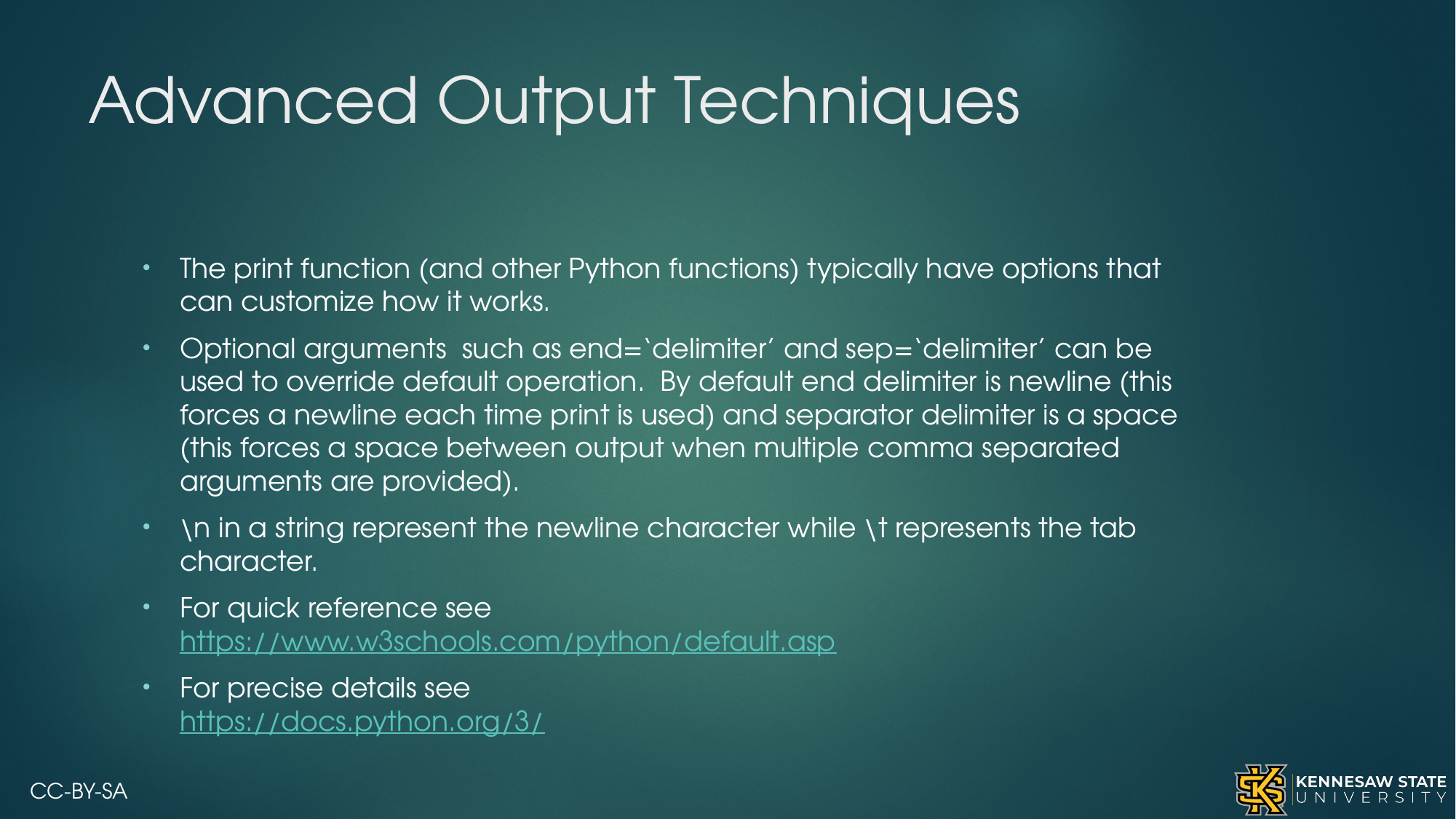

# Advanced Output Techniques
The print function (and other Python functions) typically have options that can customize how it works.
Optional arguments  such as end=‘delimiter’ and sep=‘delimiter’ can be used to override default operation.  By default end delimiter is newline (this forces a newline each time print is used) and separator delimiter is a space (this forces a space between output when multiple comma separated arguments are provided).
\n in a string represent the newline character while \t represents the tab character.
For quick reference see
https://www.w3schools.com/python/default.asp
For precise details see
https://docs.python.org/3/